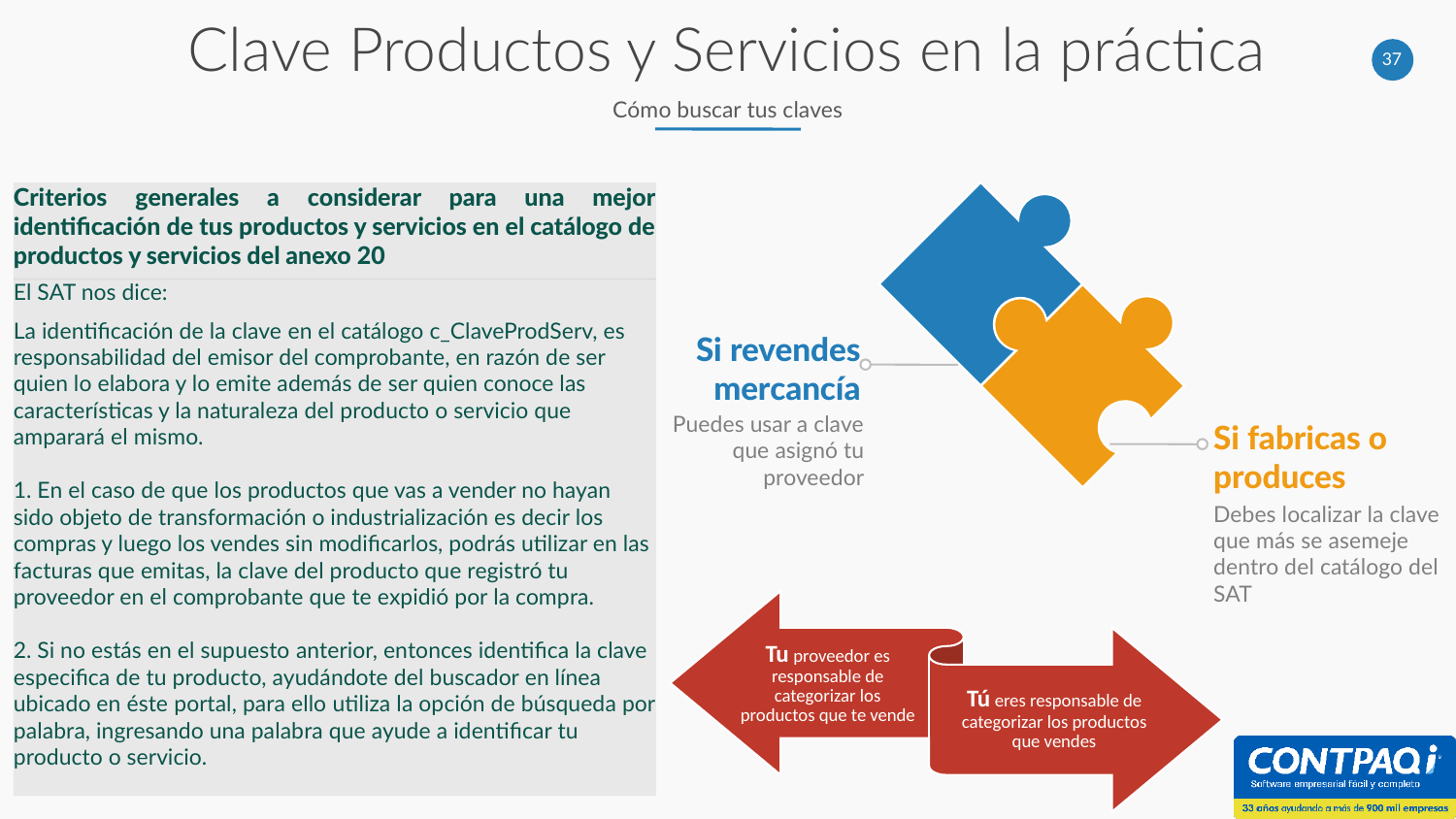

Clave Productos y Servicios en la práctica
Cómo buscar tus claves

Criterios generales a considerar para una mejor identificación de tus productos y servicios en el catálogo de productos y servicios del anexo 20
El SAT nos dice:
La identificación de la clave en el catálogo c_ClaveProdServ, es responsabilidad del emisor del comprobante, en razón de ser quien lo elabora y lo emite además de ser quien conoce las características y la naturaleza del producto o servicio que amparará el mismo.
1. En el caso de que los productos que vas a vender no hayan sido objeto de transformación o industrialización es decir los compras y luego los vendes sin modificarlos, podrás utilizar en las facturas que emitas, la clave del producto que registró tu proveedor en el comprobante que te expidió por la compra.

2. Si no estás en el supuesto anterior, entonces identifica la clave especifica de tu producto, ayudándote del buscador en línea ubicado en éste portal, para ello utiliza la opción de búsqueda por palabra, ingresando una palabra que ayude a identificar tu producto o servicio.

Si revendes mercancía
Puedes usar a clave que asignó tu proveedor

Si fabricas o produces
Debes localizar la clave que más se asemeje dentro del catálogo del SAT

Tu proveedor es responsable de categorizar los productos que te vende
Tú eres responsable de categorizar los productos que vendes